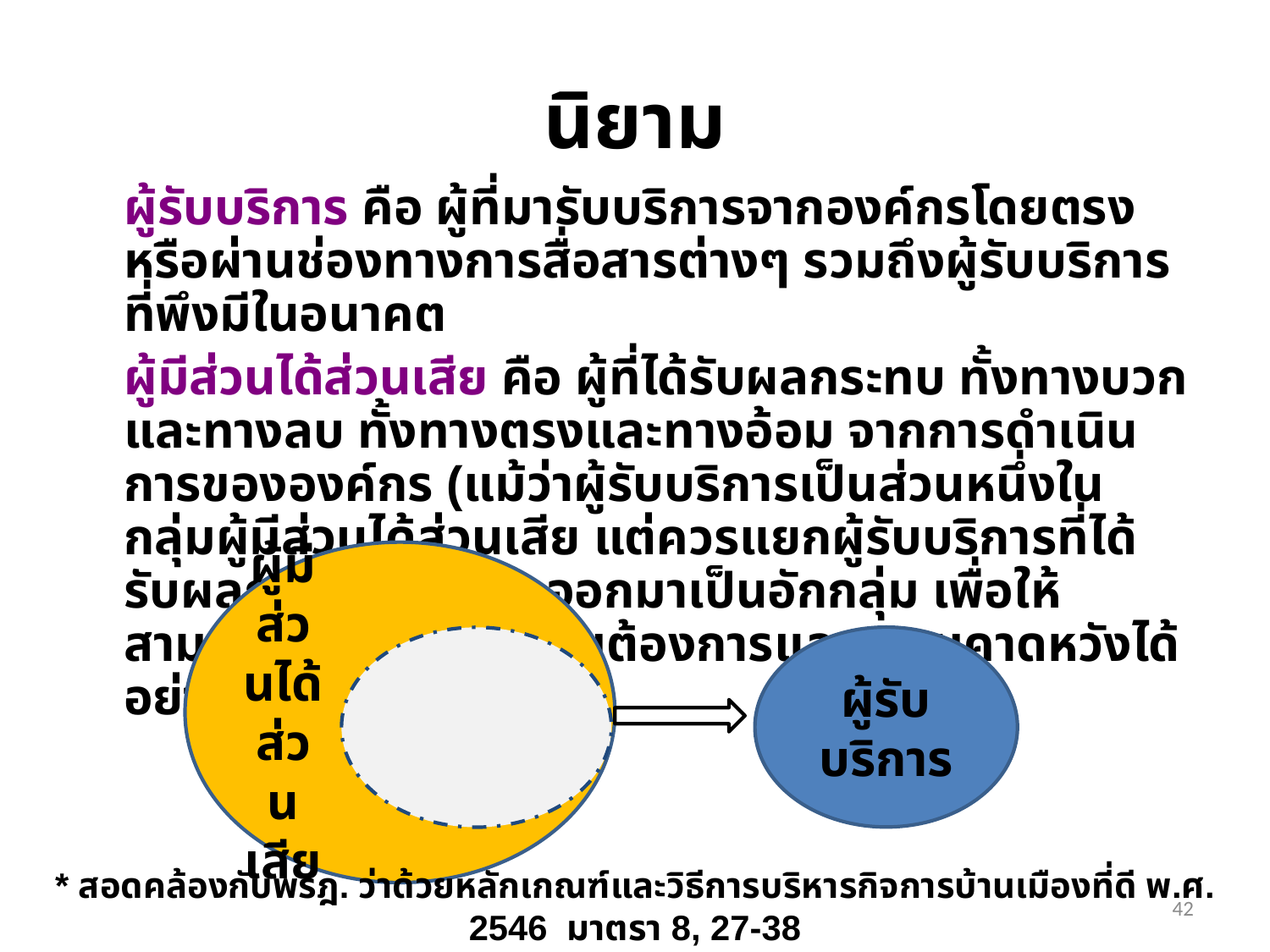

# นิยาม
	ผู้รับบริการ คือ ผู้ที่มารับบริการจากองค์กรโดยตรงหรือผ่านช่องทางการสื่อสารต่างๆ รวมถึงผู้รับบริการที่พึงมีในอนาคต
	ผู้มีส่วนได้ส่วนเสีย คือ ผู้ที่ได้รับผลกระทบ ทั้งทางบวกและทางลบ ทั้งทางตรงและทางอ้อม จากการดำเนินการขององค์กร (แม้ว่าผู้รับบริการเป็นส่วนหนึ่งในกลุ่มผู้มีส่วนได้ส่วนเสีย แต่ควรแยกผู้รับบริการที่ได้รับผลกระทบโดยตรงออกมาเป็นอักกลุ่ม เพื่อให้สามารถตอบสนองความต้องการและความคาดหวังได้อย่างชัดเจน)

ผู้มีส่วนได้ส่วนเสีย
ผู้รับบริการ

* สอดคล้องกับพรฎ. ว่าด้วยหลักเกณฑ์และวิธีการบริหารกิจการบ้านเมืองที่ดี พ.ศ. 2546  มาตรา 8, 27-38
42